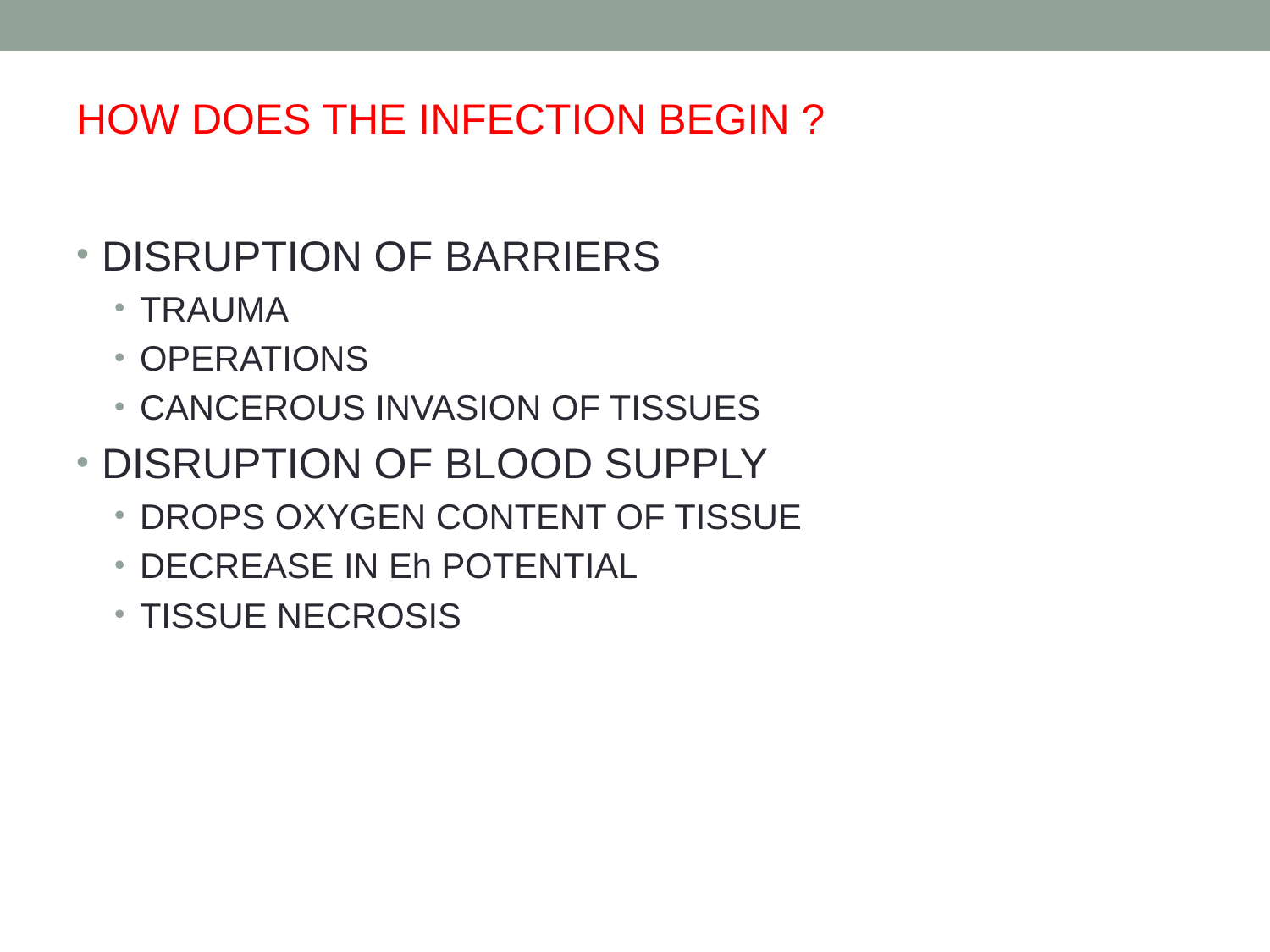

# HOW DOES THE INFECTION BEGIN ?
DISRUPTION OF BARRIERS
TRAUMA
OPERATIONS
CANCEROUS INVASION OF TISSUES
DISRUPTION OF BLOOD SUPPLY
DROPS OXYGEN CONTENT OF TISSUE
DECREASE IN Eh POTENTIAL
TISSUE NECROSIS